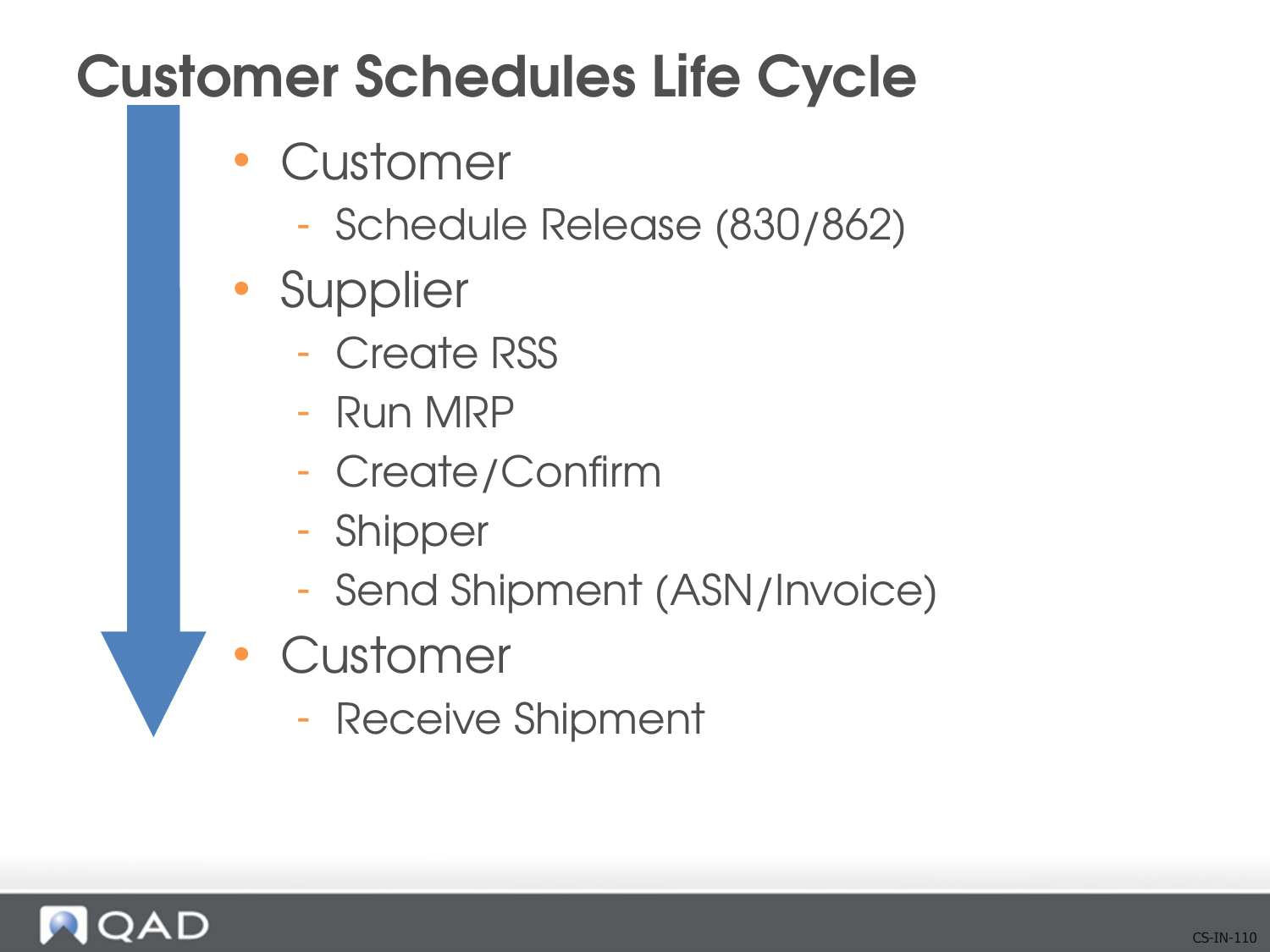

# Customer Schedules Life Cycle

Customer
Schedule Release (830/862)
Supplier
Create RSS
Run MRP
Create/Confirm
Shipper
Send Shipment (ASN/Invoice)
Customer
Receive Shipment
CS-IN-110